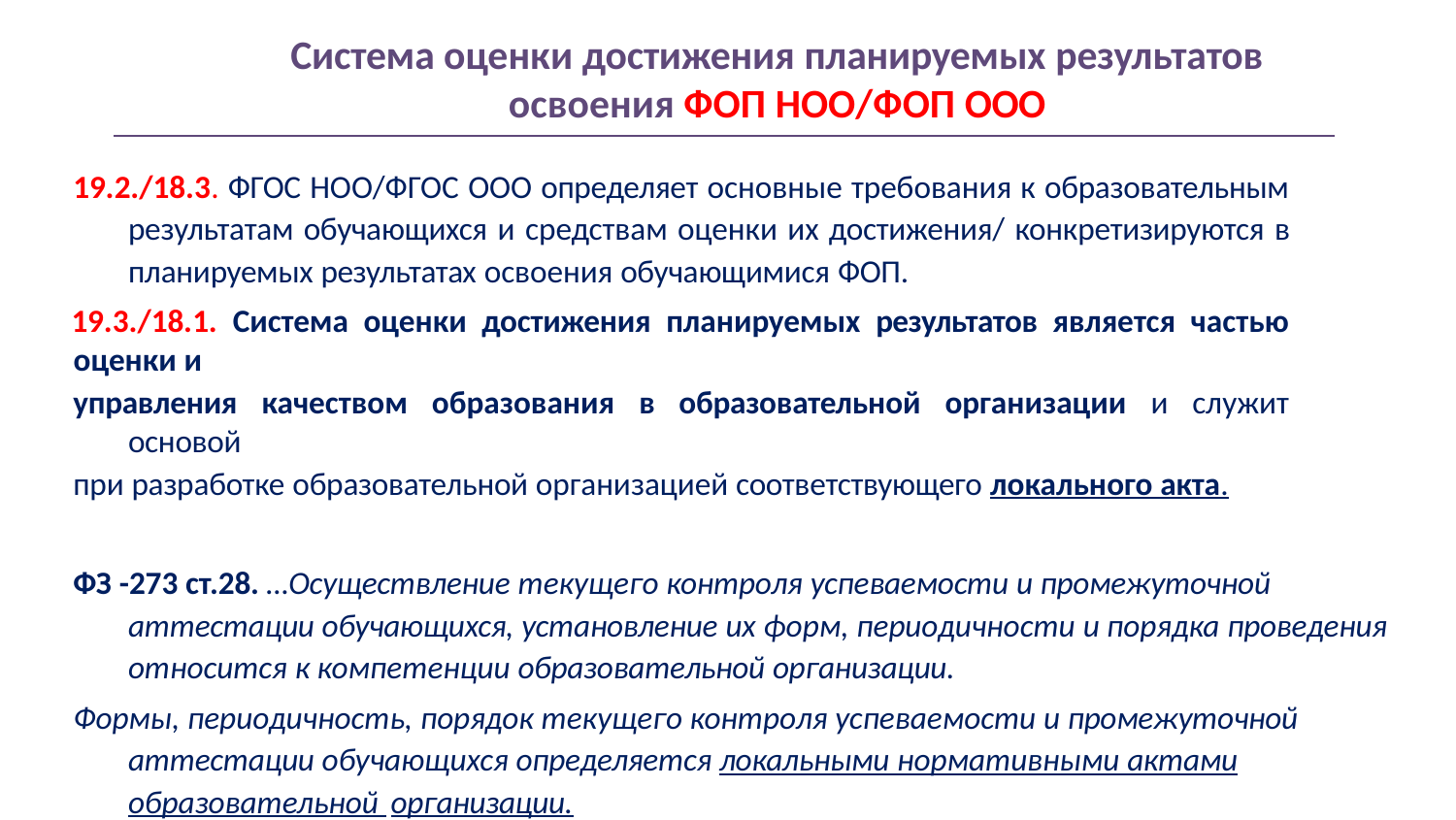

# Система оценки достижения планируемых результатов
освоения ФОП НОО/ФОП ООО

19.2./18.3. ФГОС НОО/ФГОС ООО определяет основные требования к образовательным результатам обучающихся и средствам оценки их достижения/ конкретизируются в планируемых результатах освоения обучающимися ФОП.
19.3./18.1. Система оценки достижения планируемых результатов является частью оценки и
управления качеством образования в образовательной организации и служит основой
при разработке образовательной организацией соответствующего локального акта.

ФЗ -273 ст.28. …Осуществление текущего контроля успеваемости и промежуточной аттестации обучающихся, установление их форм, периодичности и порядка проведения относится к компетенции образовательной организации.
Формы, периодичность, порядок текущего контроля успеваемости и промежуточной аттестации обучающихся определяется локальными нормативными актами образовательной организации.